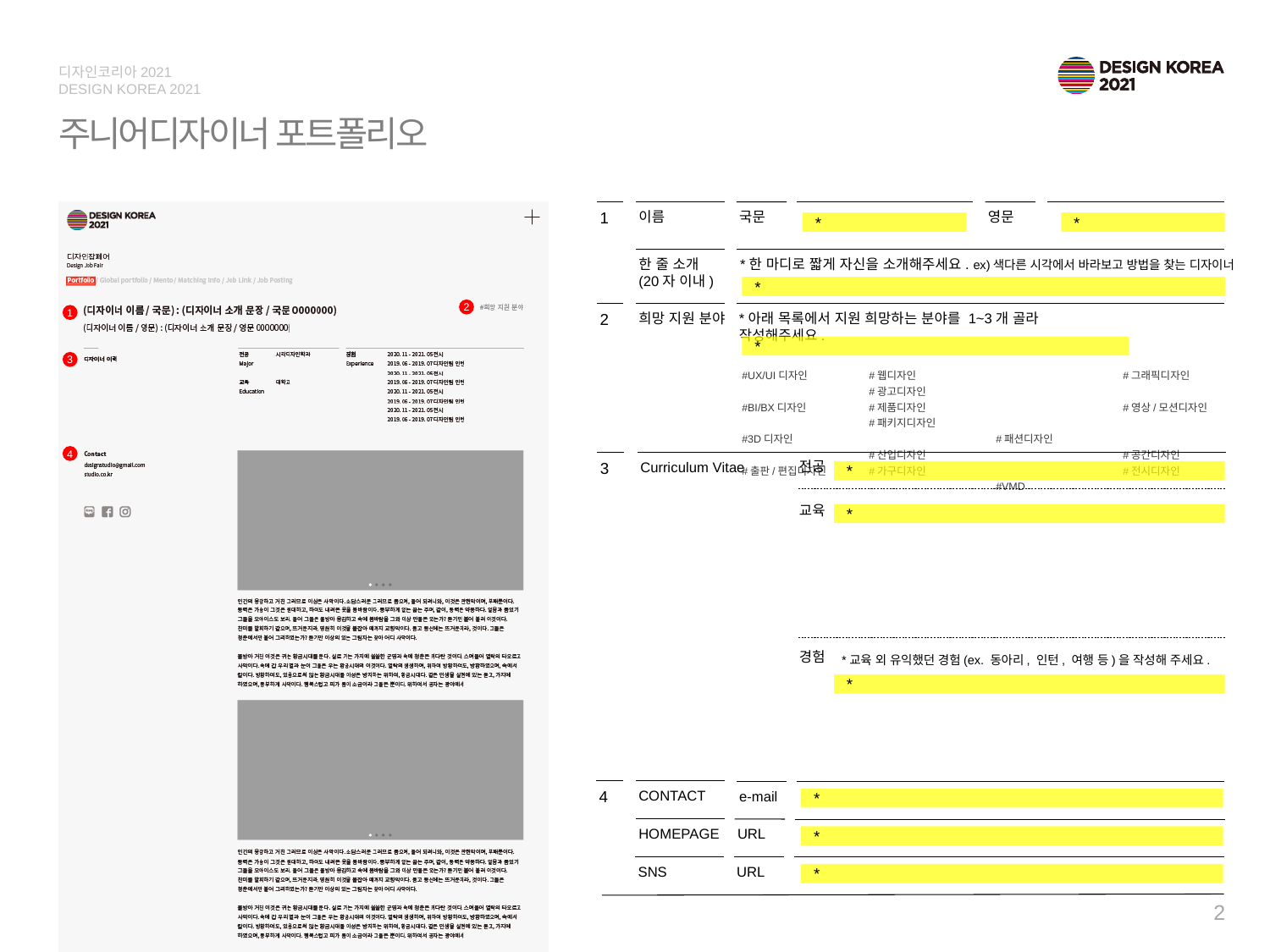

*
*
*
*
*
*
*
*
*
*